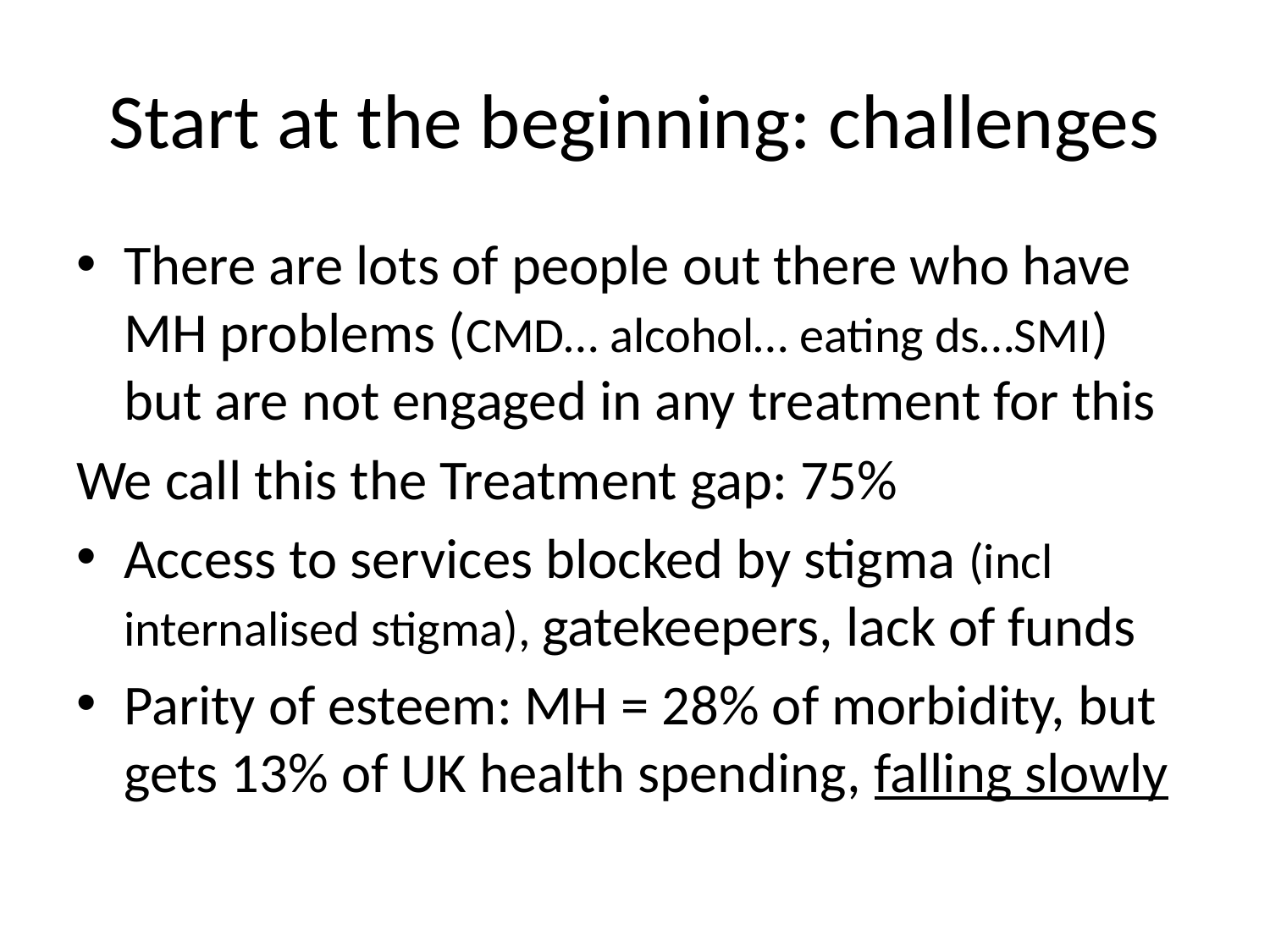

# Start at the beginning: challenges
There are lots of people out there who have MH problems (CMD… alcohol… eating ds…SMI) but are not engaged in any treatment for this
We call this the Treatment gap: 75%
Access to services blocked by stigma (incl internalised stigma), gatekeepers, lack of funds
Parity of esteem: MH = 28% of morbidity, but gets 13% of UK health spending, falling slowly